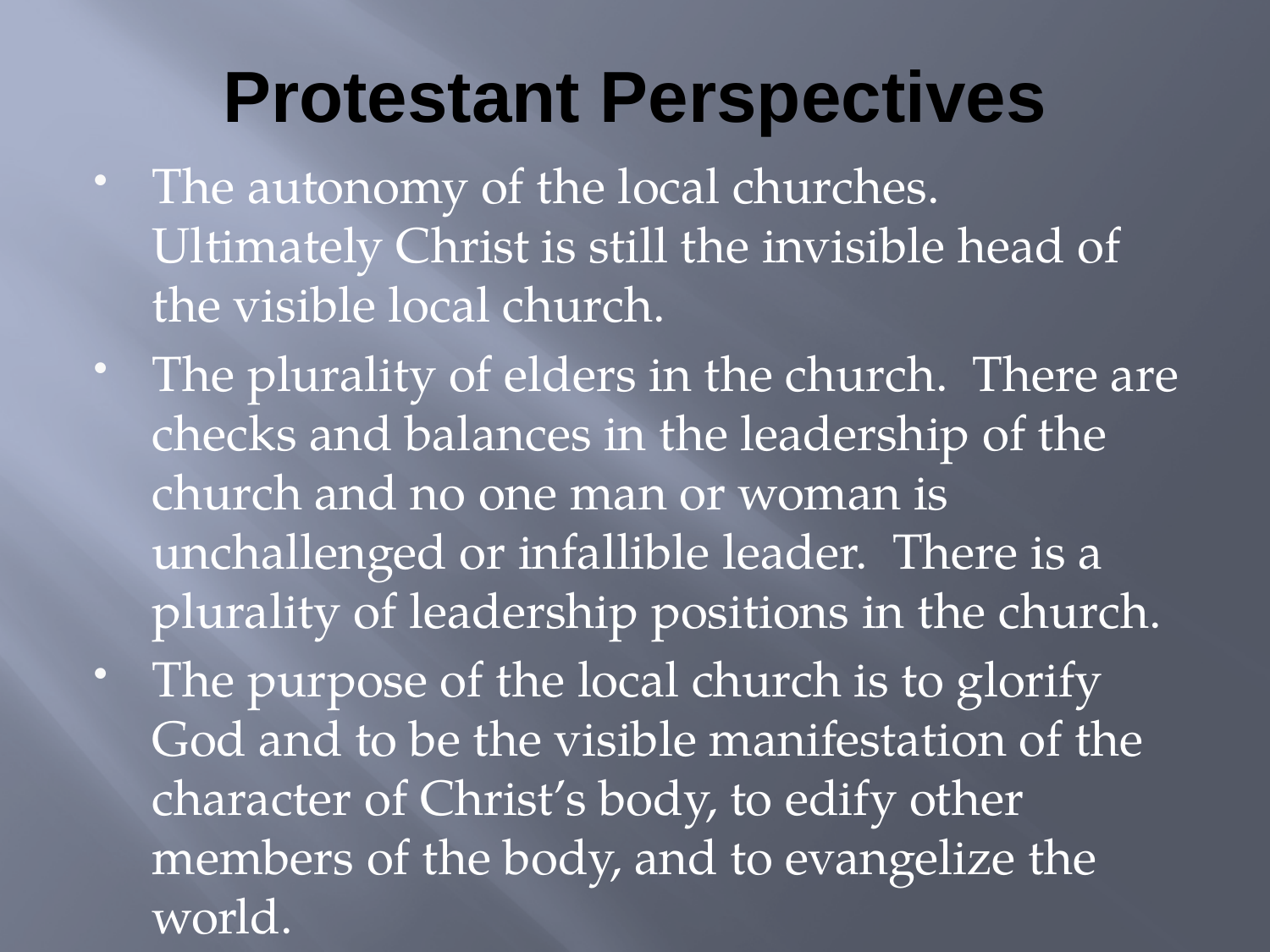

# Protestant Perspectives
The autonomy of the local churches.  Ultimately Christ is still the invisible head of the visible local church.
The plurality of elders in the church.  There are checks and balances in the leadership of the church and no one man or woman is unchallenged or infallible leader.  There is a plurality of leadership positions in the church.
The purpose of the local church is to glorify God and to be the visible manifestation of the character of Christ’s body, to edify other members of the body, and to evangelize the world.